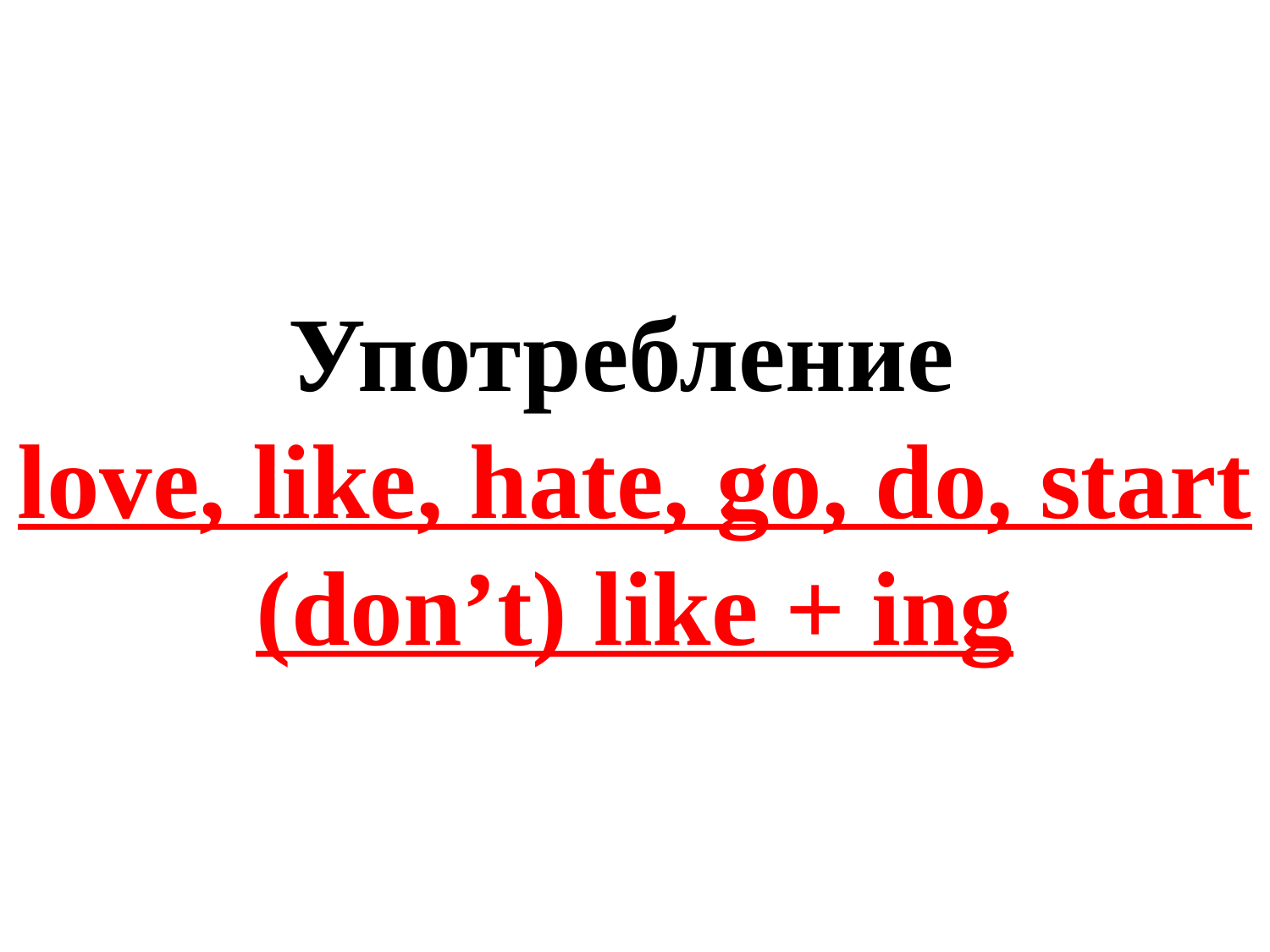

# Употребление love, like, hate, go, do, start (don’t) like + ing